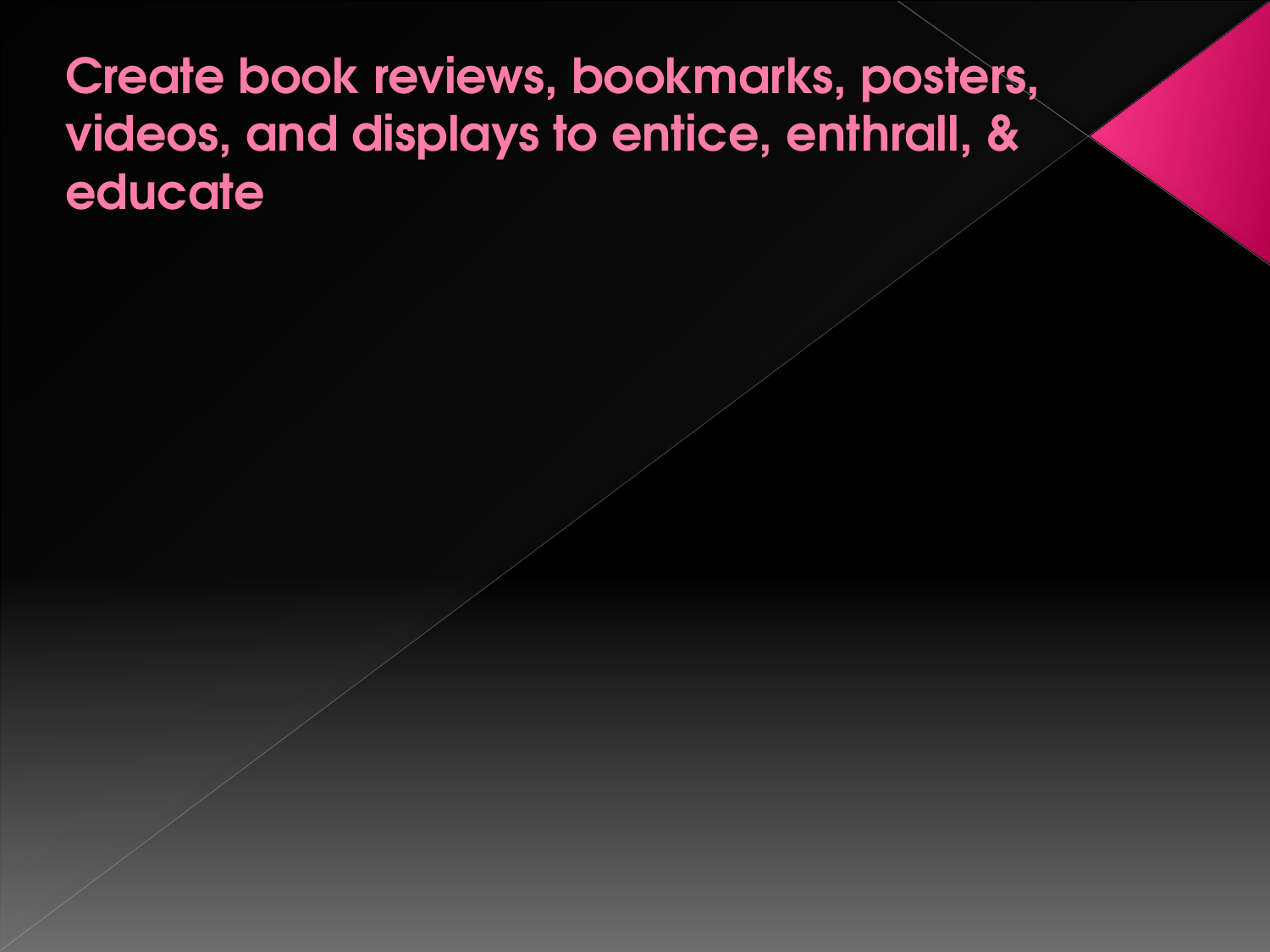

# Create book reviews, bookmarks, posters, videos, and displays to entice, enthrall, & educate